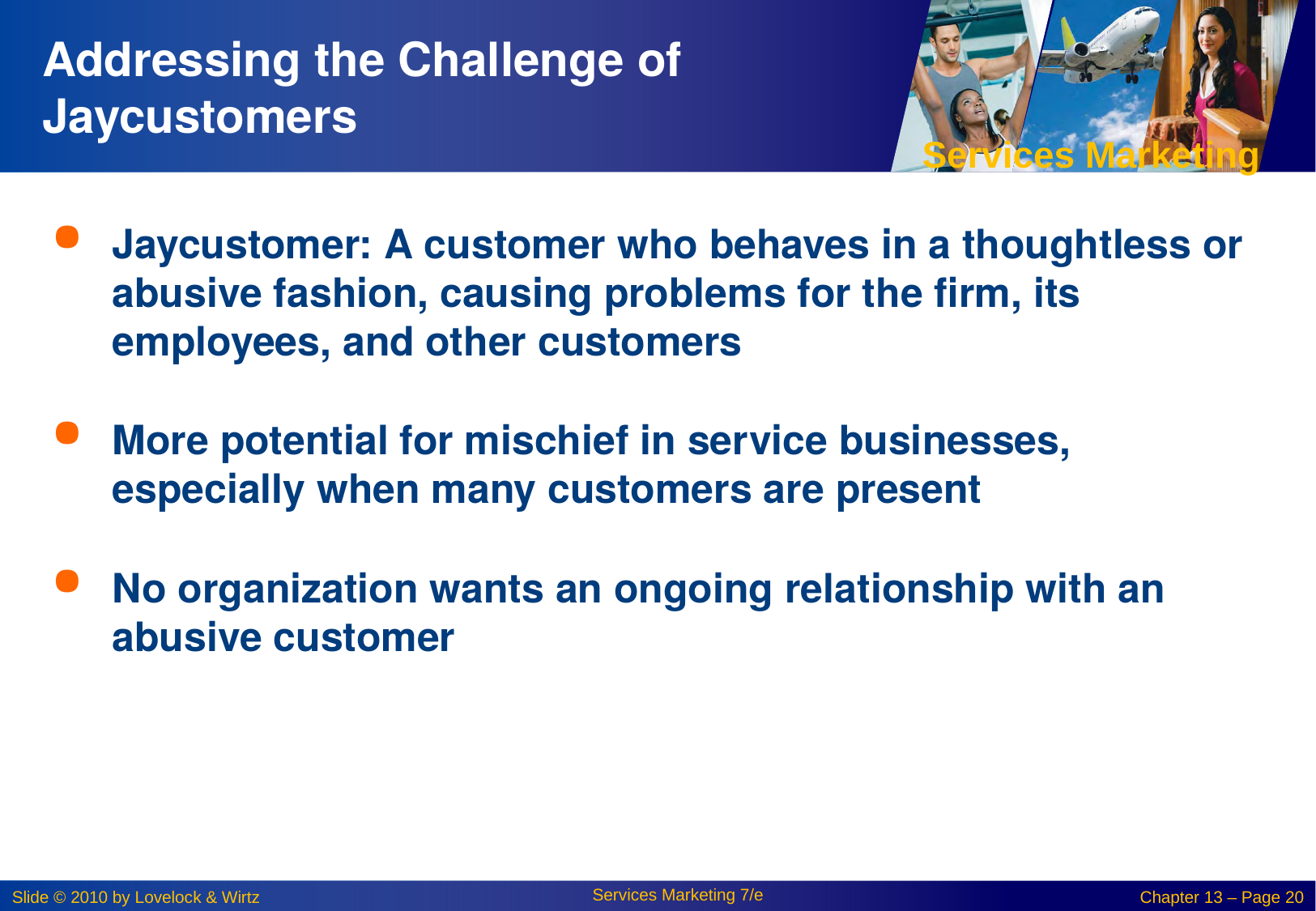

# Addressing the Challenge of Jaycustomers
Jaycustomer: A customer who behaves in a thoughtless or abusive fashion, causing problems for the firm, its employees, and other customers
More potential for mischief in service businesses, especially when many customers are present
No organization wants an ongoing relationship with an abusive customer